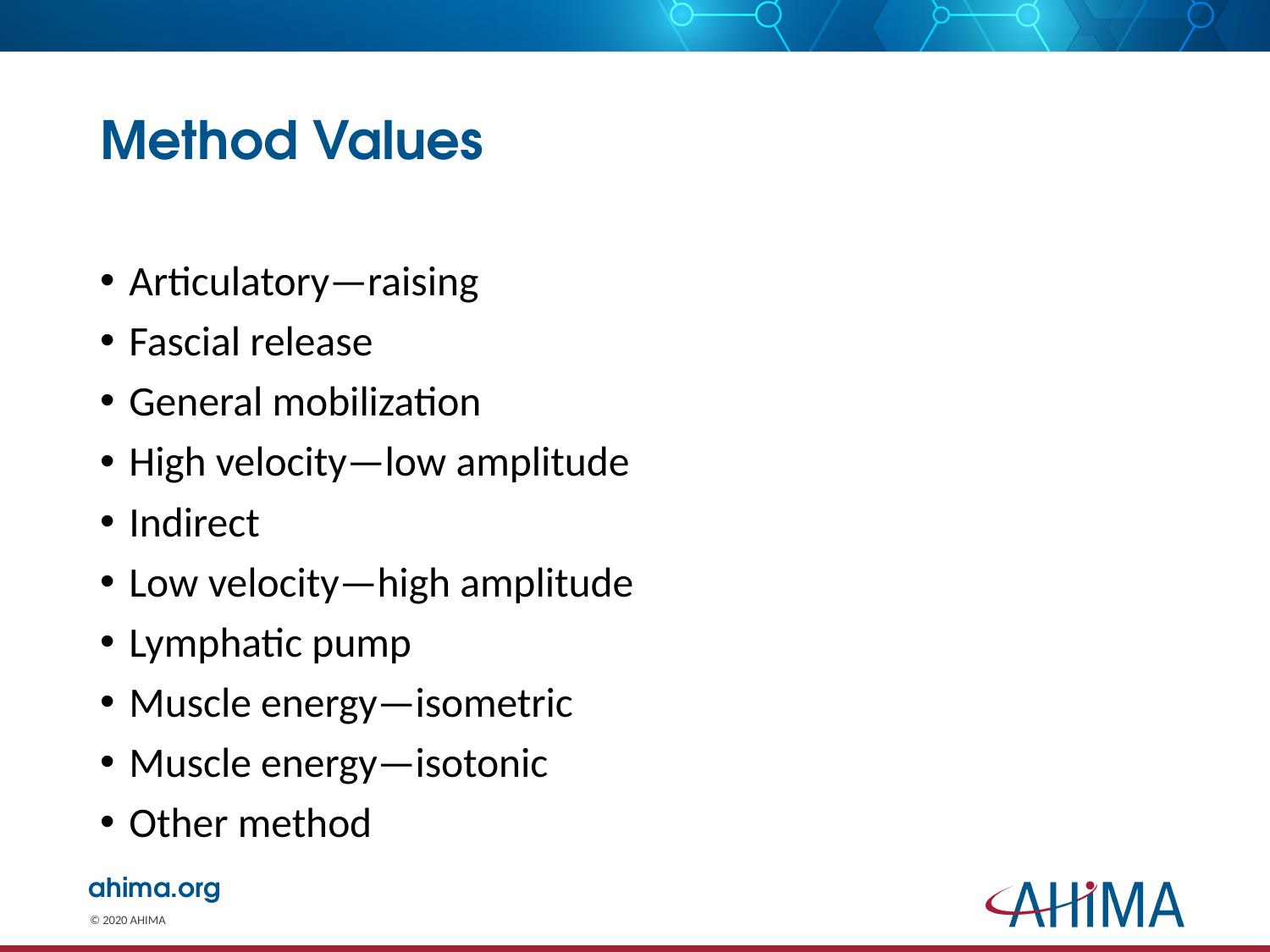

# Method Values
Articulatory—raising
Fascial release
General mobilization
High velocity—low amplitude
Indirect
Low velocity—high amplitude
Lymphatic pump
Muscle energy—isometric
Muscle energy—isotonic
Other method